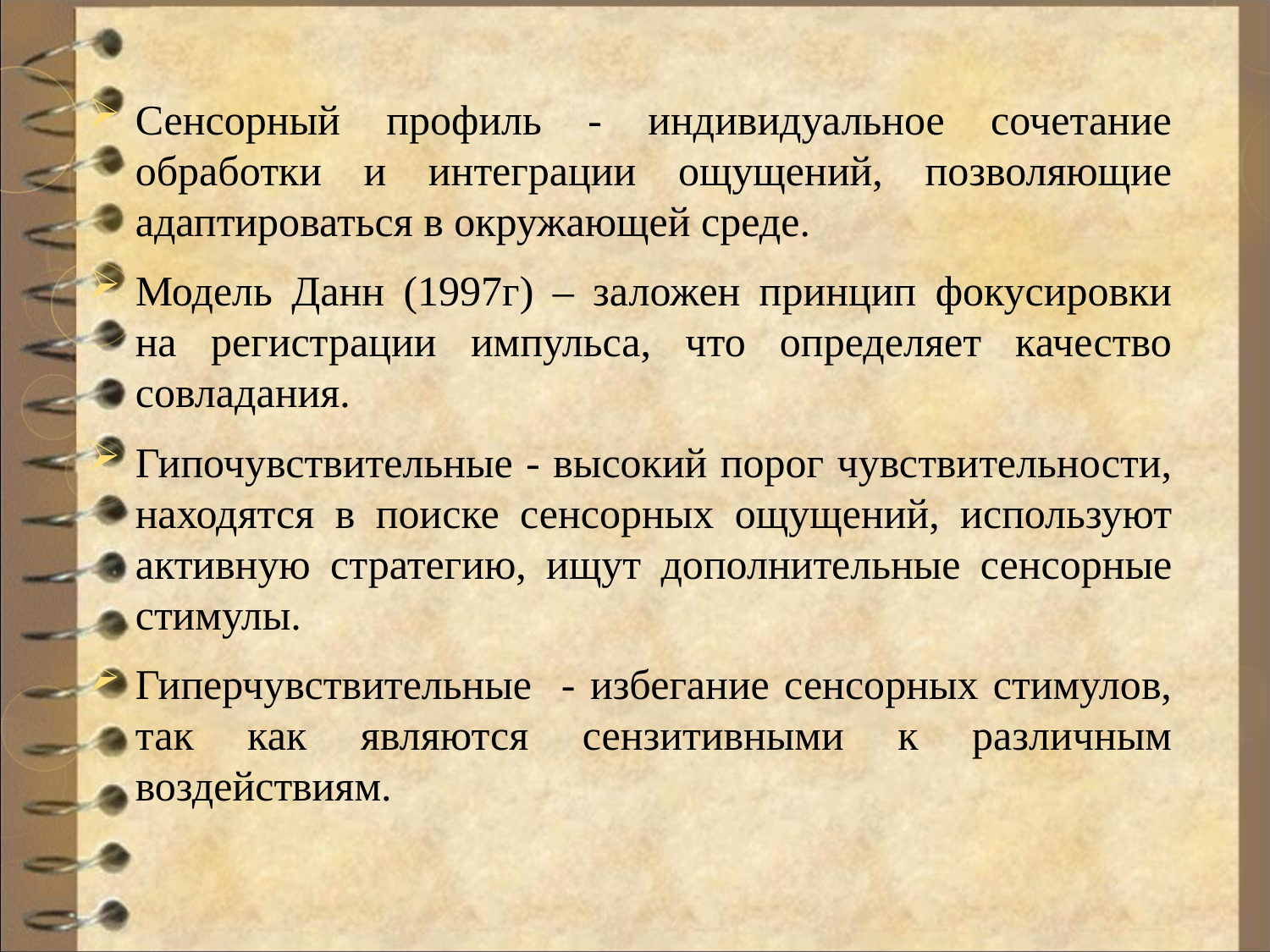

Сенсорный профиль - индивидуальное сочетание обработки и интеграции ощущений, позволяющие адаптироваться в окружающей среде.
Модель Данн (1997г) – заложен принцип фокусировки на регистрации импульса, что определяет качество совладания.
Гипочувствительные - высокий порог чувствительности, находятся в поиске сенсорных ощущений, используют активную стратегию, ищут дополнительные сенсорные стимулы.
Гиперчувствительные  - избегание сенсорных стимулов, так как являются сензитивными к различным воздействиям.